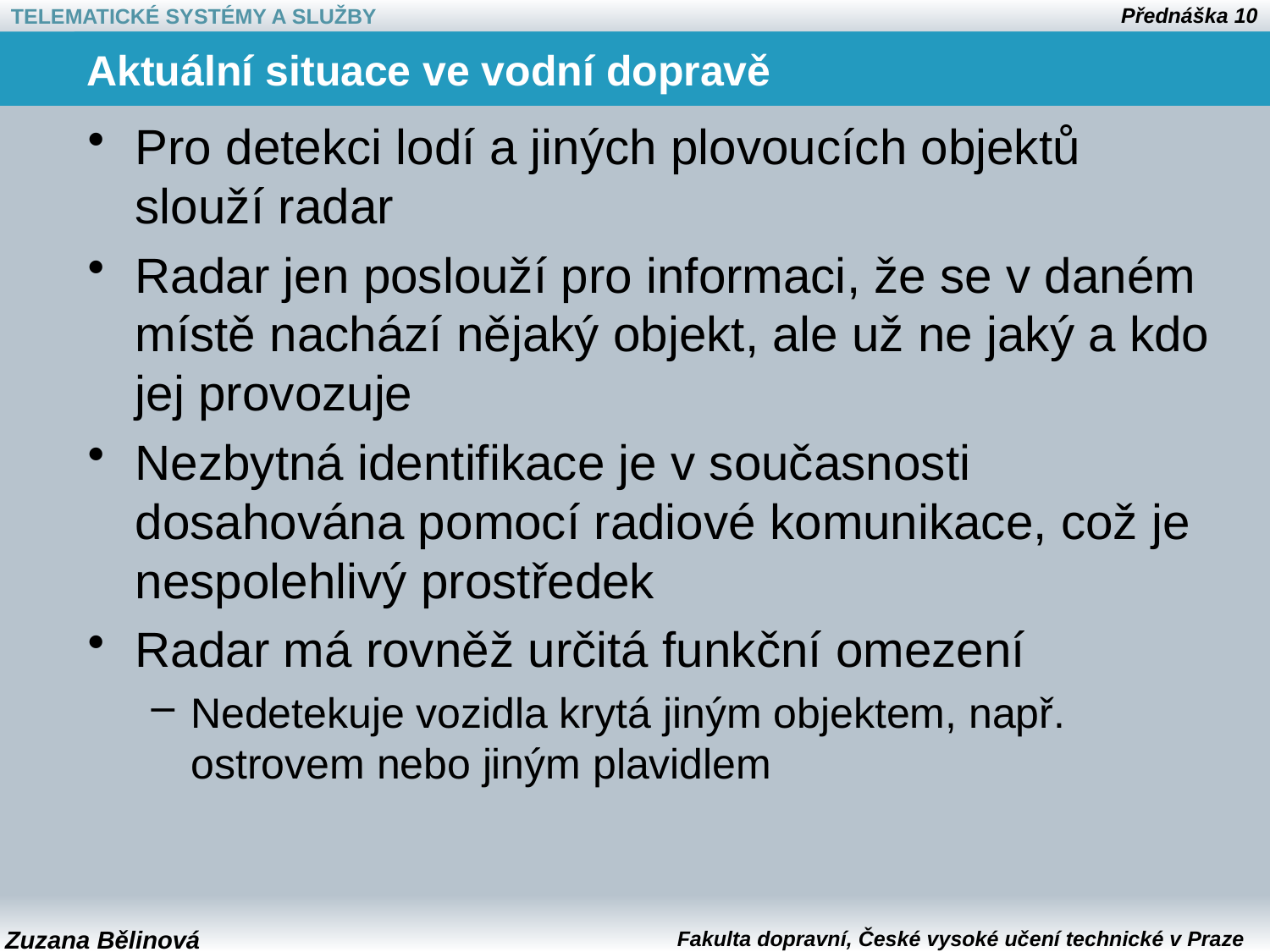

# Aktuální situace ve vodní dopravě
Pro detekci lodí a jiných plovoucích objektů slouží radar
Radar jen poslouží pro informaci, že se v daném místě nachází nějaký objekt, ale už ne jaký a kdo jej provozuje
Nezbytná identifikace je v současnosti dosahována pomocí radiové komunikace, což je nespolehlivý prostředek
Radar má rovněž určitá funkční omezení
Nedetekuje vozidla krytá jiným objektem, např. ostrovem nebo jiným plavidlem